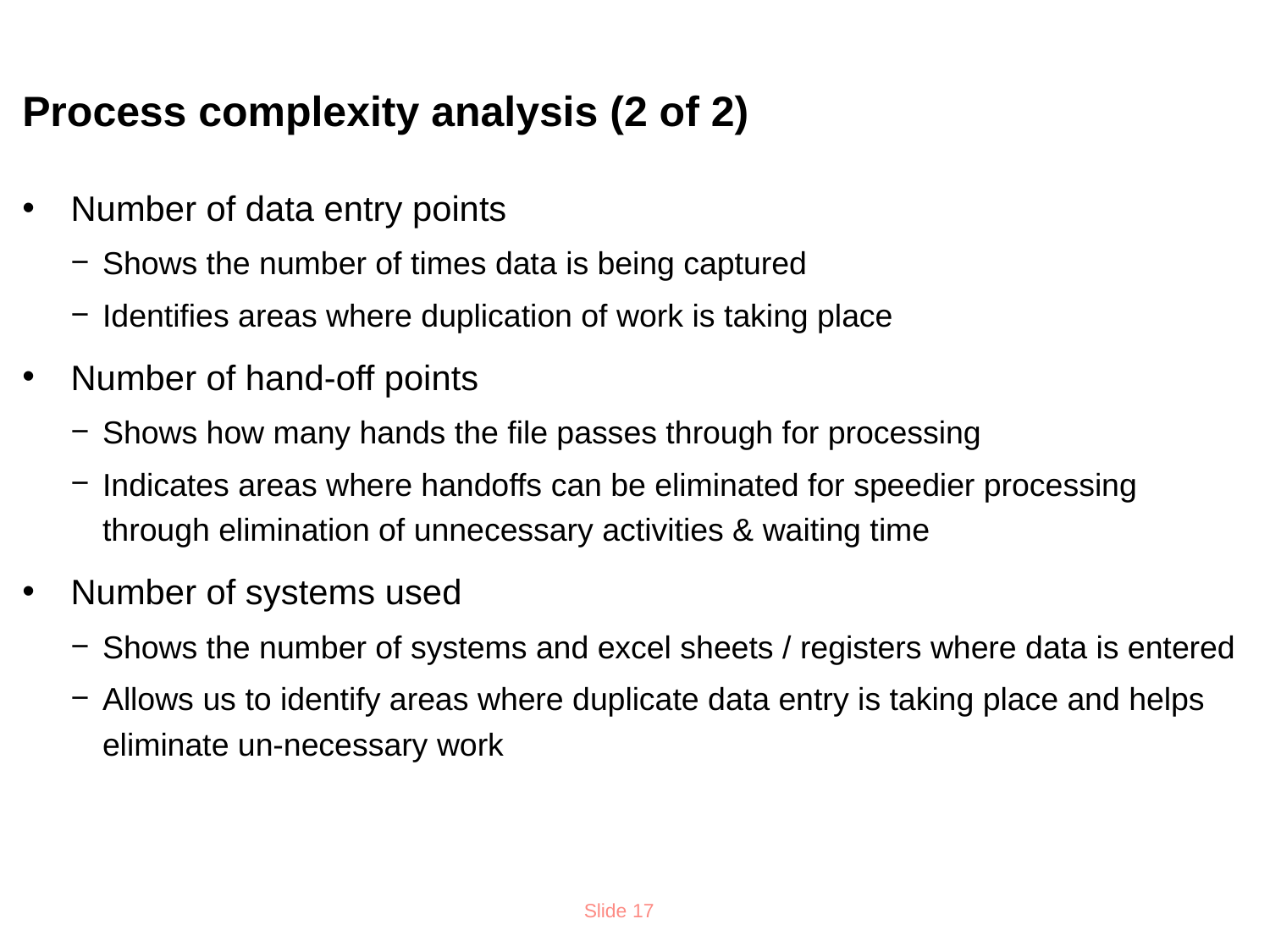

# Process complexity analysis (2 of 2)
Number of data entry points
Shows the number of times data is being captured
Identifies areas where duplication of work is taking place
Number of hand-off points
Shows how many hands the file passes through for processing
Indicates areas where handoffs can be eliminated for speedier processing through elimination of unnecessary activities & waiting time
Number of systems used
Shows the number of systems and excel sheets / registers where data is entered
Allows us to identify areas where duplicate data entry is taking place and helps eliminate un-necessary work